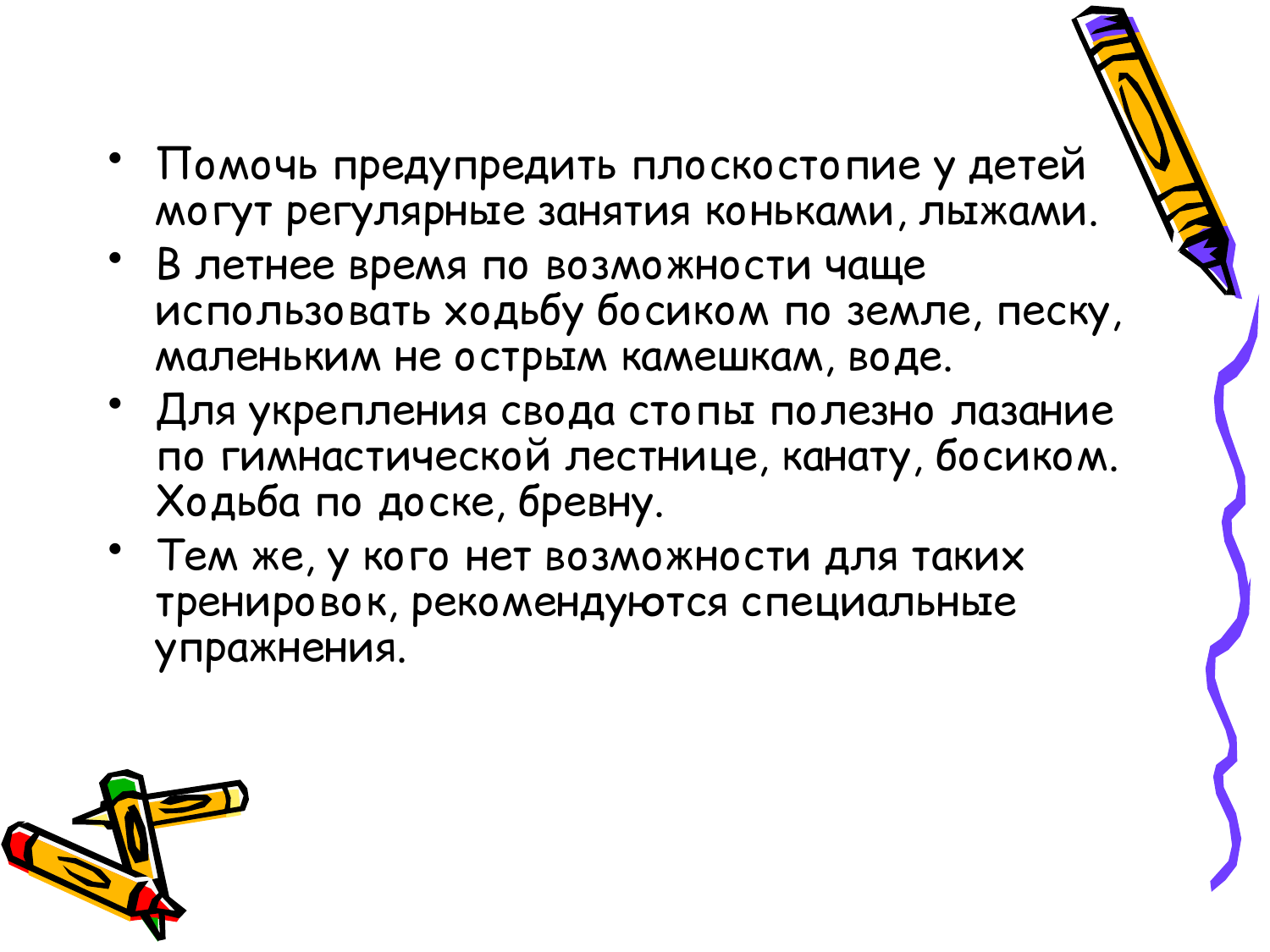

Помочь предупредить плоскостопие у детей могут регулярные занятия коньками, лыжами.
В летнее время по возможности чаще использовать ходьбу босиком по земле, песку, маленьким не острым камешкам, воде.
Для укрепления свода стопы полезно лазание по гимнастической лестнице, канату, босиком. Ходьба по доске, бревну.
Тем же, у кого нет возможности для таких тренировок, рекомендуются специальные упражнения.